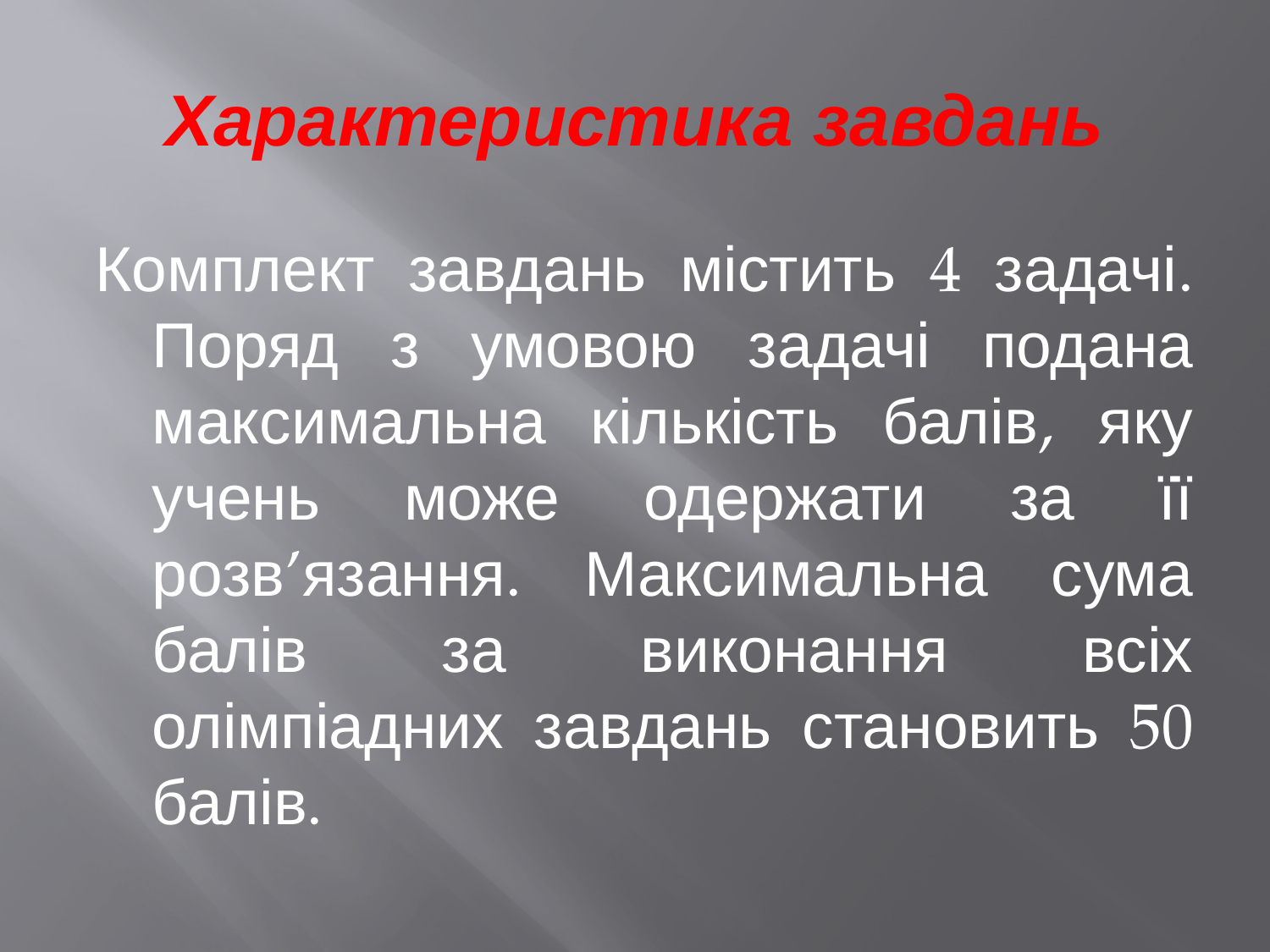

# Характеристика завдань
Комплект завдань містить 4 задачі. Поряд з умовою задачі подана максимальна кількість балів, яку учень може одержати за її розв’язання. Максимальна сума балів за виконання всіх олімпіадних завдань становить 50 балів.